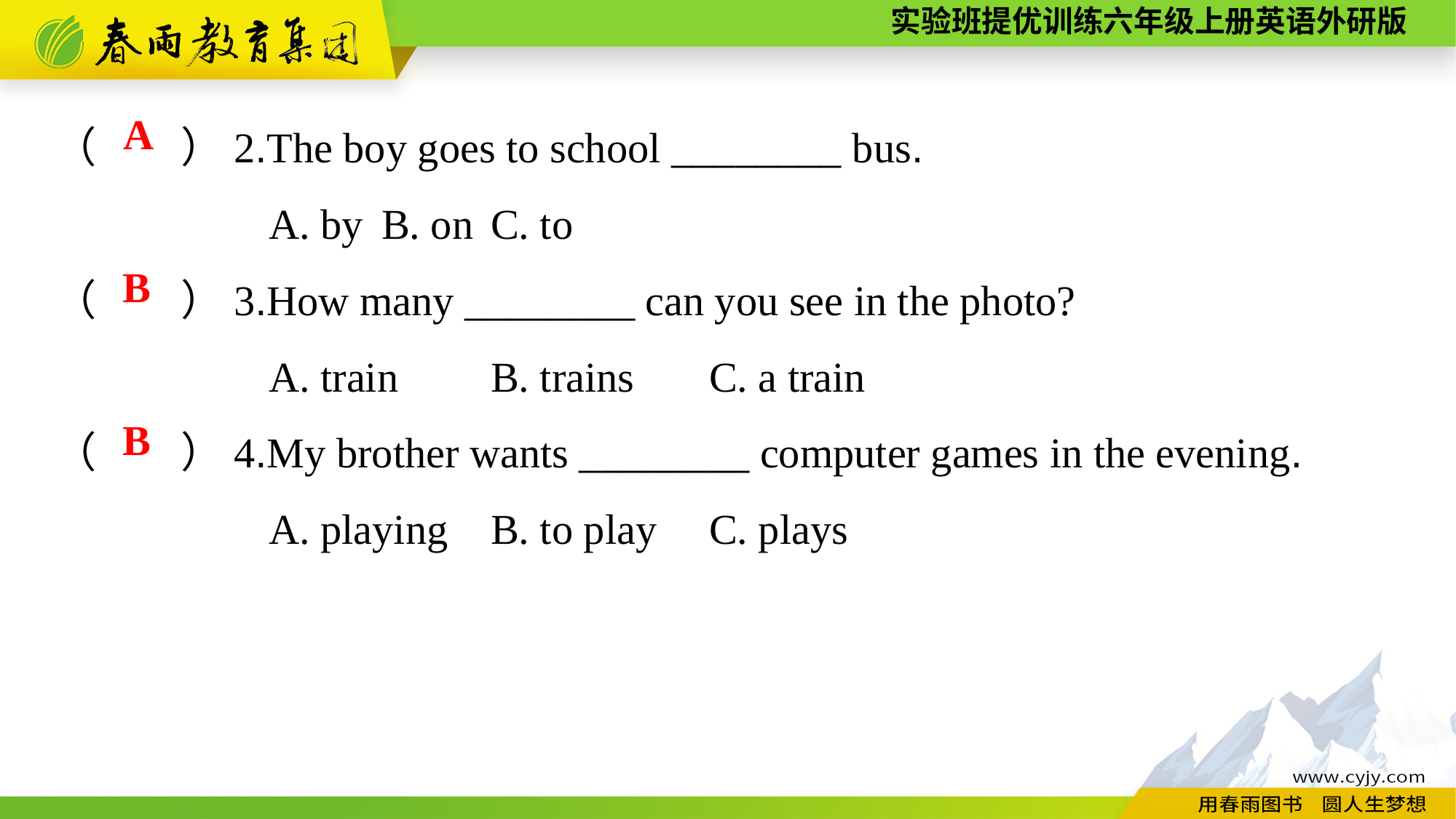

（　　）2.The boy goes to school ________ bus.
A. by	B. on	C. to
（　　）3.How many ________ can you see in the photo?
A. train	B. trains	C. a train
（　　）4.My brother wants ________ computer games in the evening.
A. playing	B. to play	C. plays
A
B
B